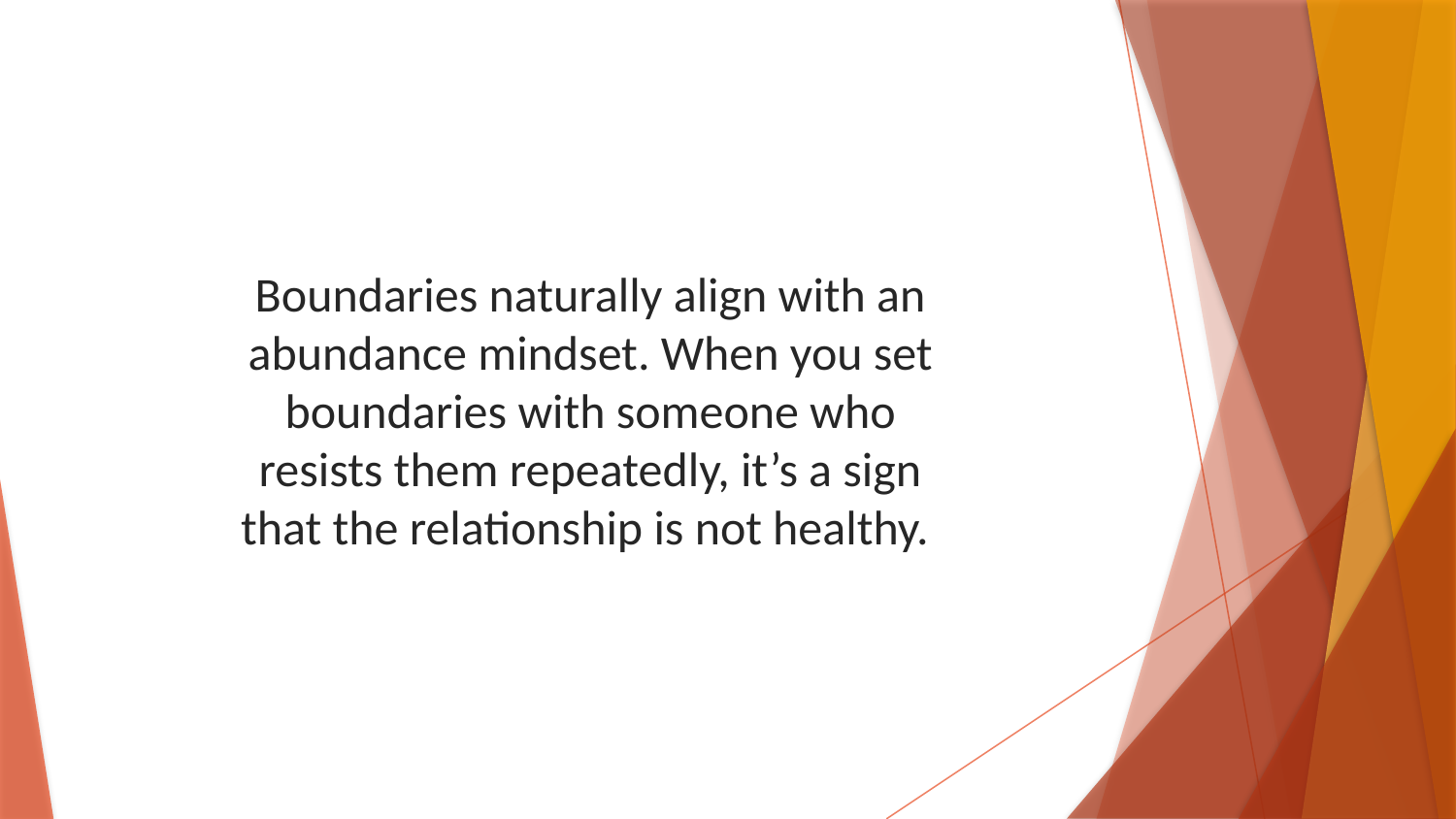

Boundaries naturally align with an abundance mindset. When you set boundaries with someone who resists them repeatedly, it’s a sign that the relationship is not healthy.